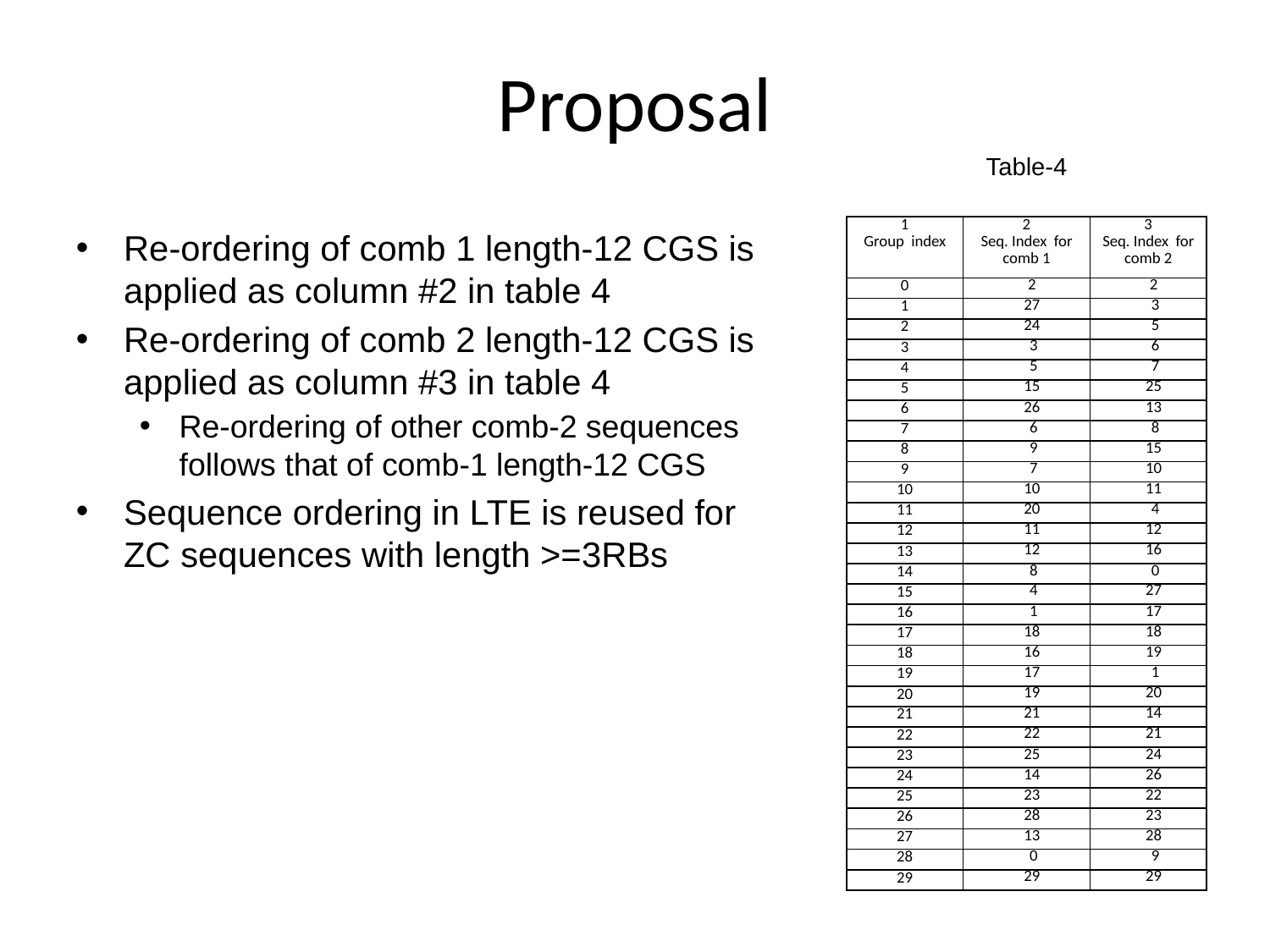

# Proposal
Table-4
| 1 Group index | 2 Seq. Index for comb 1 | 3 Seq. Index for comb 2 |
| --- | --- | --- |
| 0 | 2 | 2 |
| 1 | 27 | 3 |
| 2 | 24 | 5 |
| 3 | 3 | 6 |
| 4 | 5 | 7 |
| 5 | 15 | 25 |
| 6 | 26 | 13 |
| 7 | 6 | 8 |
| 8 | 9 | 15 |
| 9 | 7 | 10 |
| 10 | 10 | 11 |
| 11 | 20 | 4 |
| 12 | 11 | 12 |
| 13 | 12 | 16 |
| 14 | 8 | 0 |
| 15 | 4 | 27 |
| 16 | 1 | 17 |
| 17 | 18 | 18 |
| 18 | 16 | 19 |
| 19 | 17 | 1 |
| 20 | 19 | 20 |
| 21 | 21 | 14 |
| 22 | 22 | 21 |
| 23 | 25 | 24 |
| 24 | 14 | 26 |
| 25 | 23 | 22 |
| 26 | 28 | 23 |
| 27 | 13 | 28 |
| 28 | 0 | 9 |
| 29 | 29 | 29 |
Re-ordering of comb 1 length-12 CGS is applied as column #2 in table 4
Re-ordering of comb 2 length-12 CGS is applied as column #3 in table 4
Re-ordering of other comb-2 sequences follows that of comb-1 length-12 CGS
Sequence ordering in LTE is reused for ZC sequences with length >=3RBs